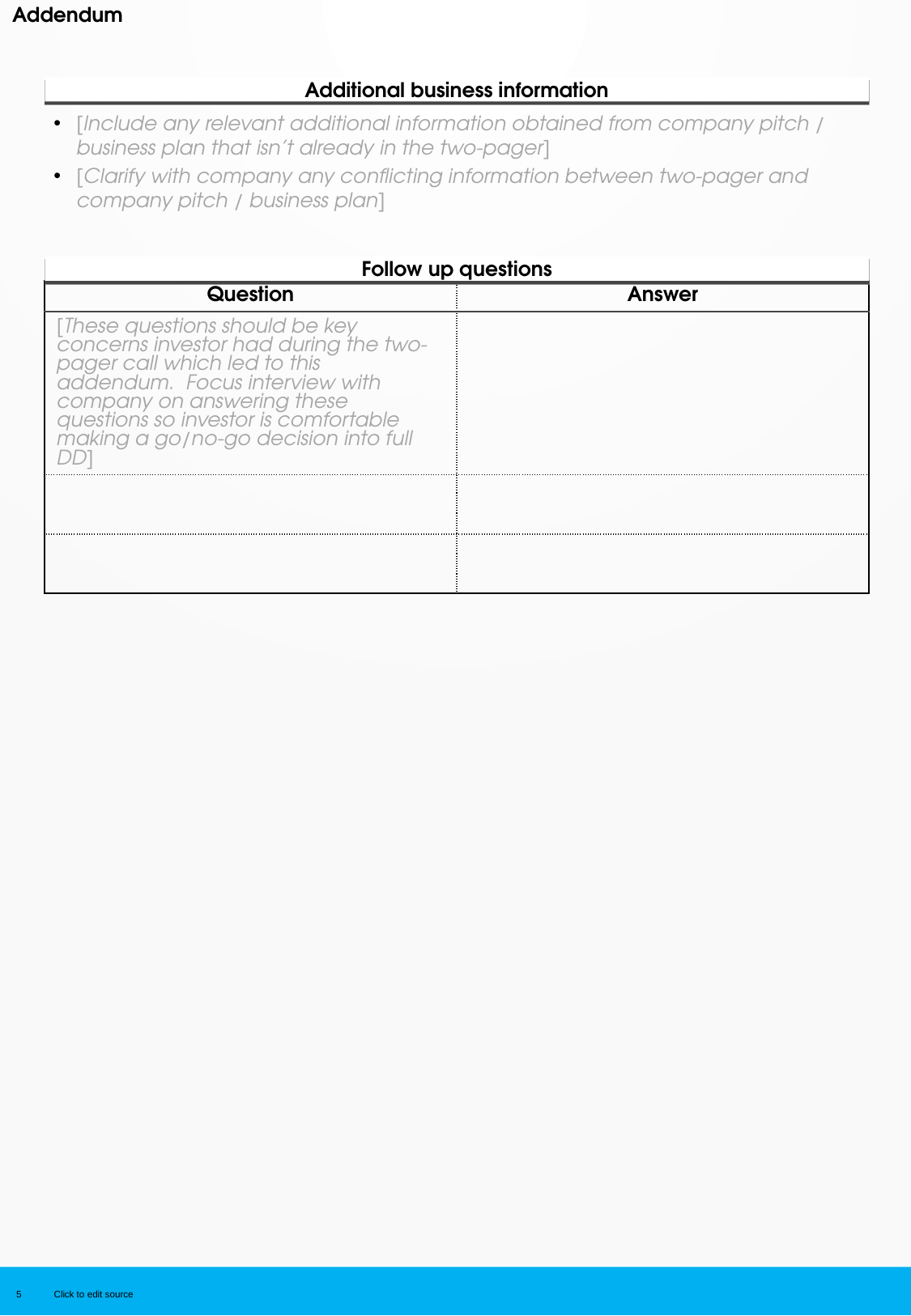

Addendum
Additional business information
[Include any relevant additional information obtained from company pitch / business plan that isn’t already in the two-pager]
[Clarify with company any conflicting information between two-pager and company pitch / business plan]
Follow up questions
| Question | Answer |
| --- | --- |
| [These questions should be key concerns investor had during the two-pager call which led to this addendum. Focus interview with company on answering these questions so investor is comfortable making a go/no-go decision into full DD] |  |
|  |  |
|  |  |